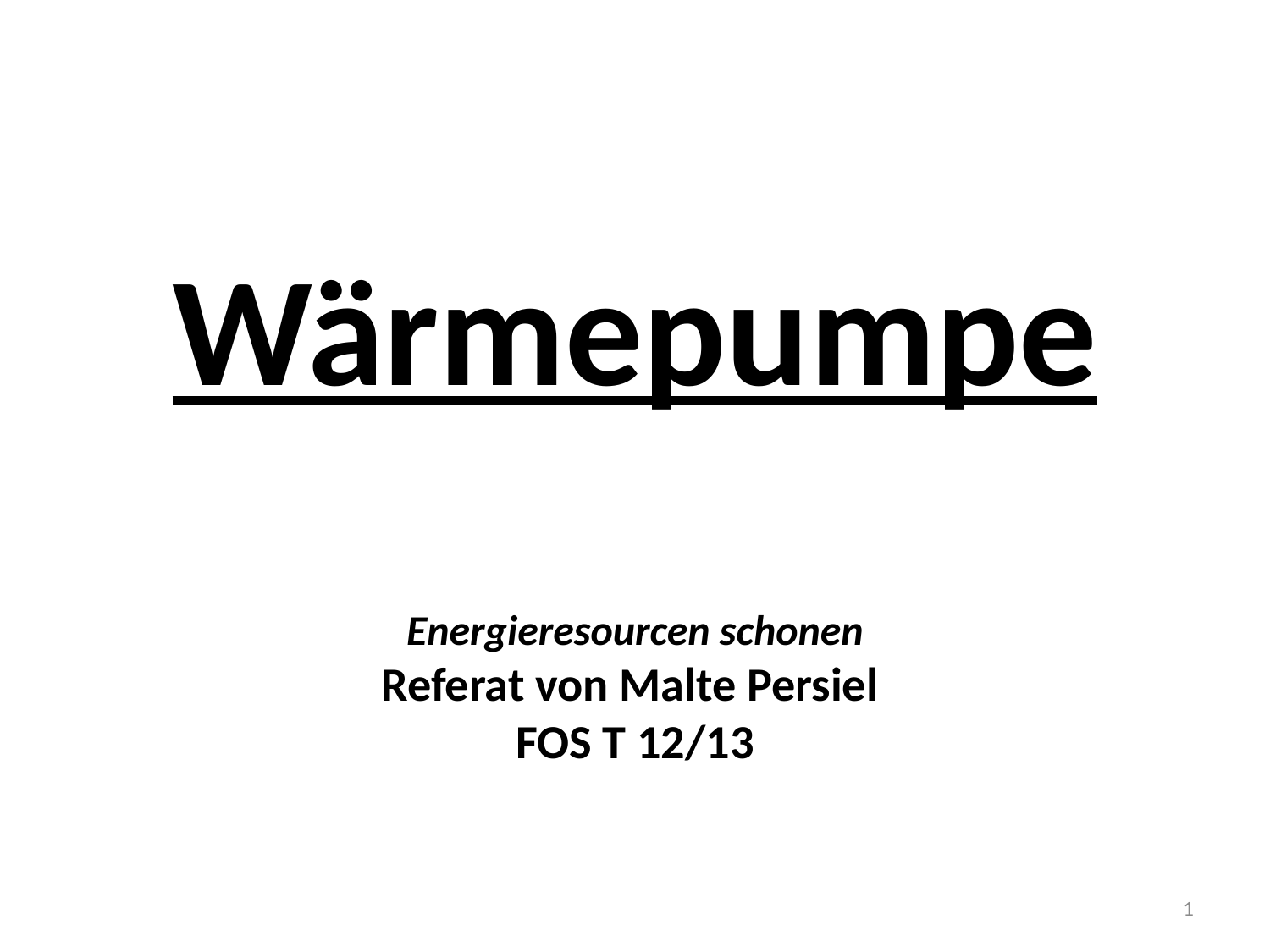

# Wärmepumpe Energieresourcen schonen Referat von Malte Persiel FOS T 12/13
1